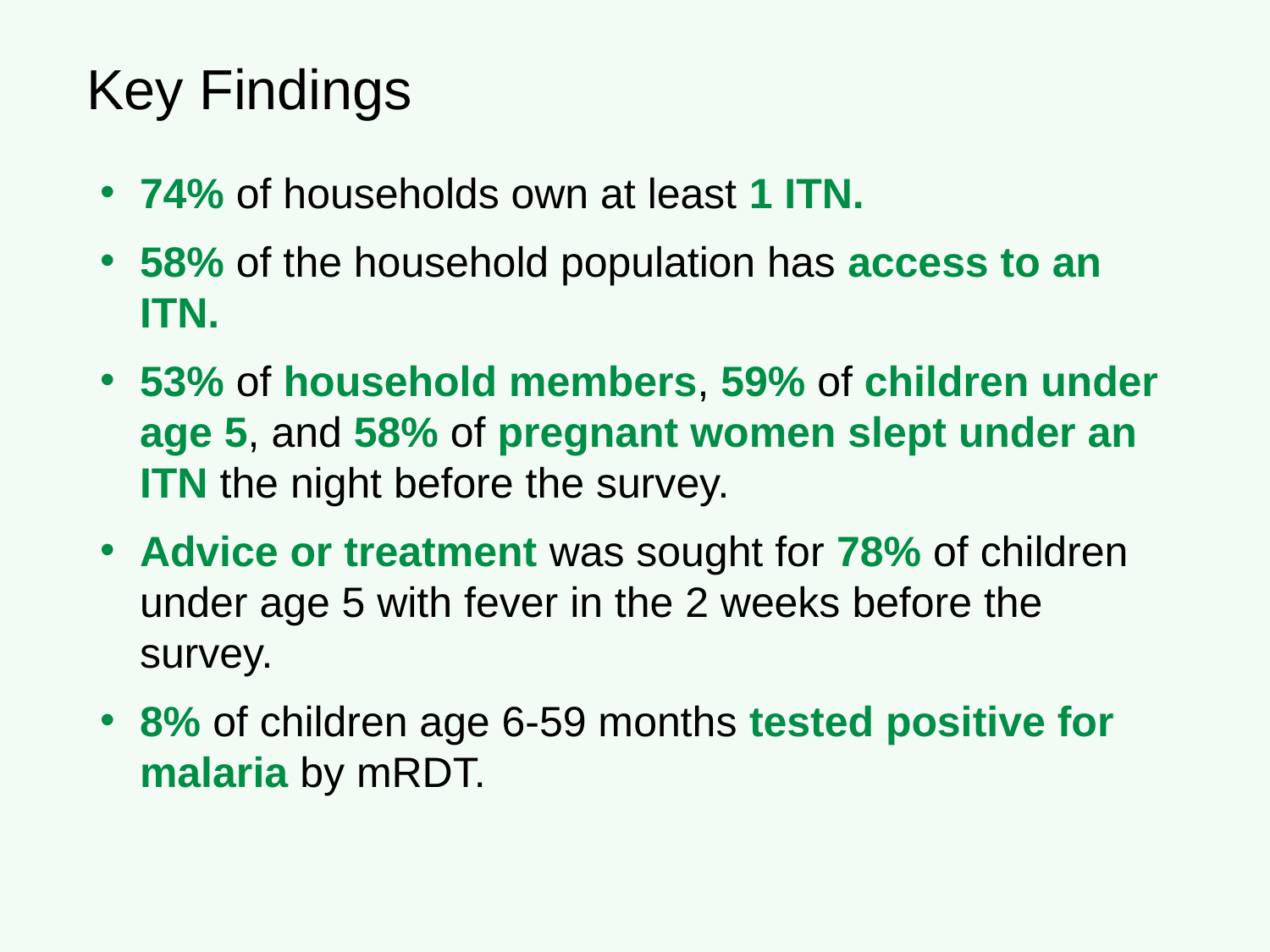

# Key Findings
74% of households own at least 1 ITN.
58% of the household population has access to an ITN.
53% of household members, 59% of children under age 5, and 58% of pregnant women slept under an ITN the night before the survey.
Advice or treatment was sought for 78% of children under age 5 with fever in the 2 weeks before the survey.
8% of children age 6-59 months tested positive for malaria by mRDT.